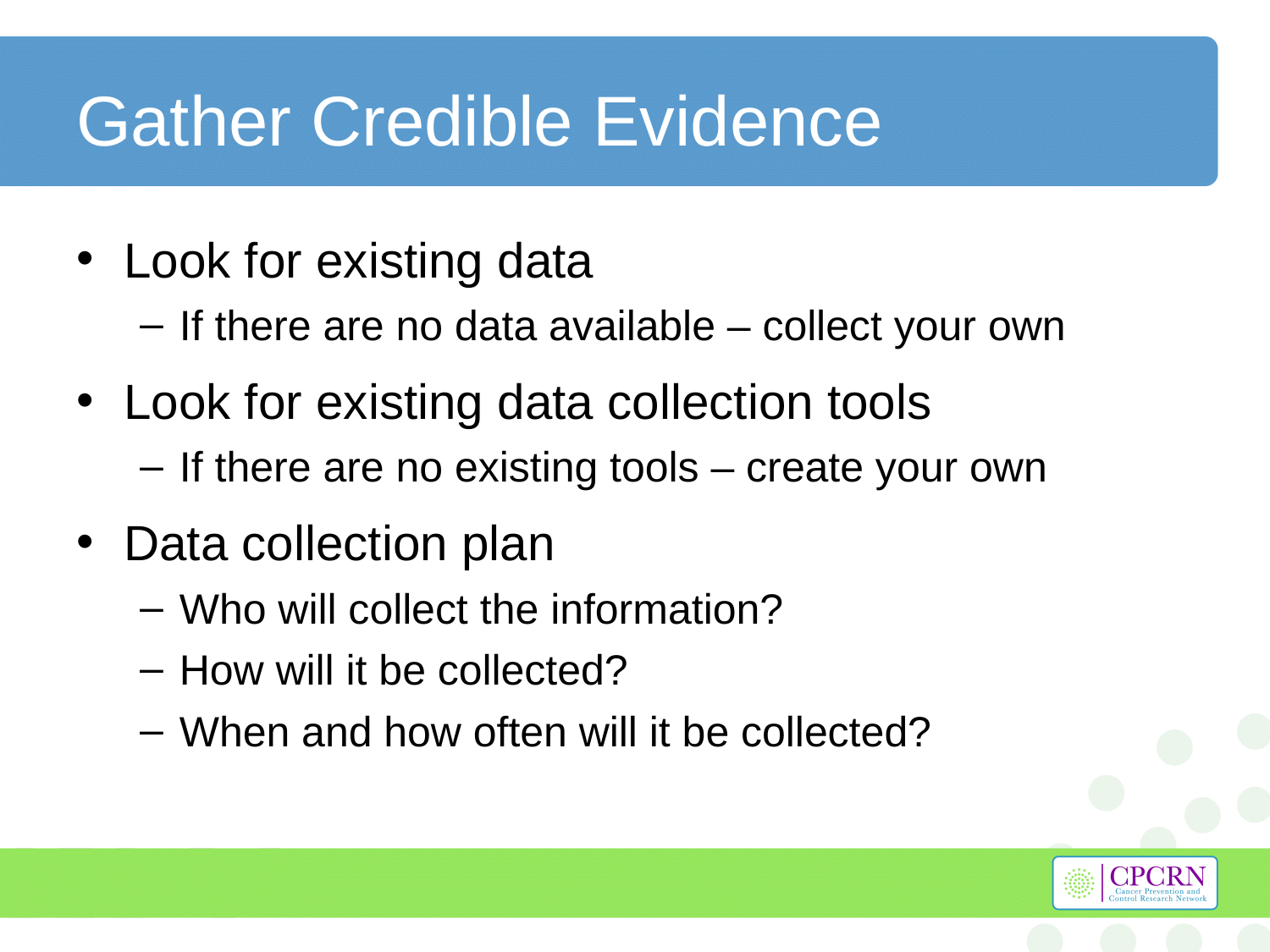

# Gather Credible Evidence
Look for existing data
If there are no data available – collect your own
Look for existing data collection tools
If there are no existing tools – create your own
Data collection plan
Who will collect the information?
How will it be collected?
When and how often will it be collected?